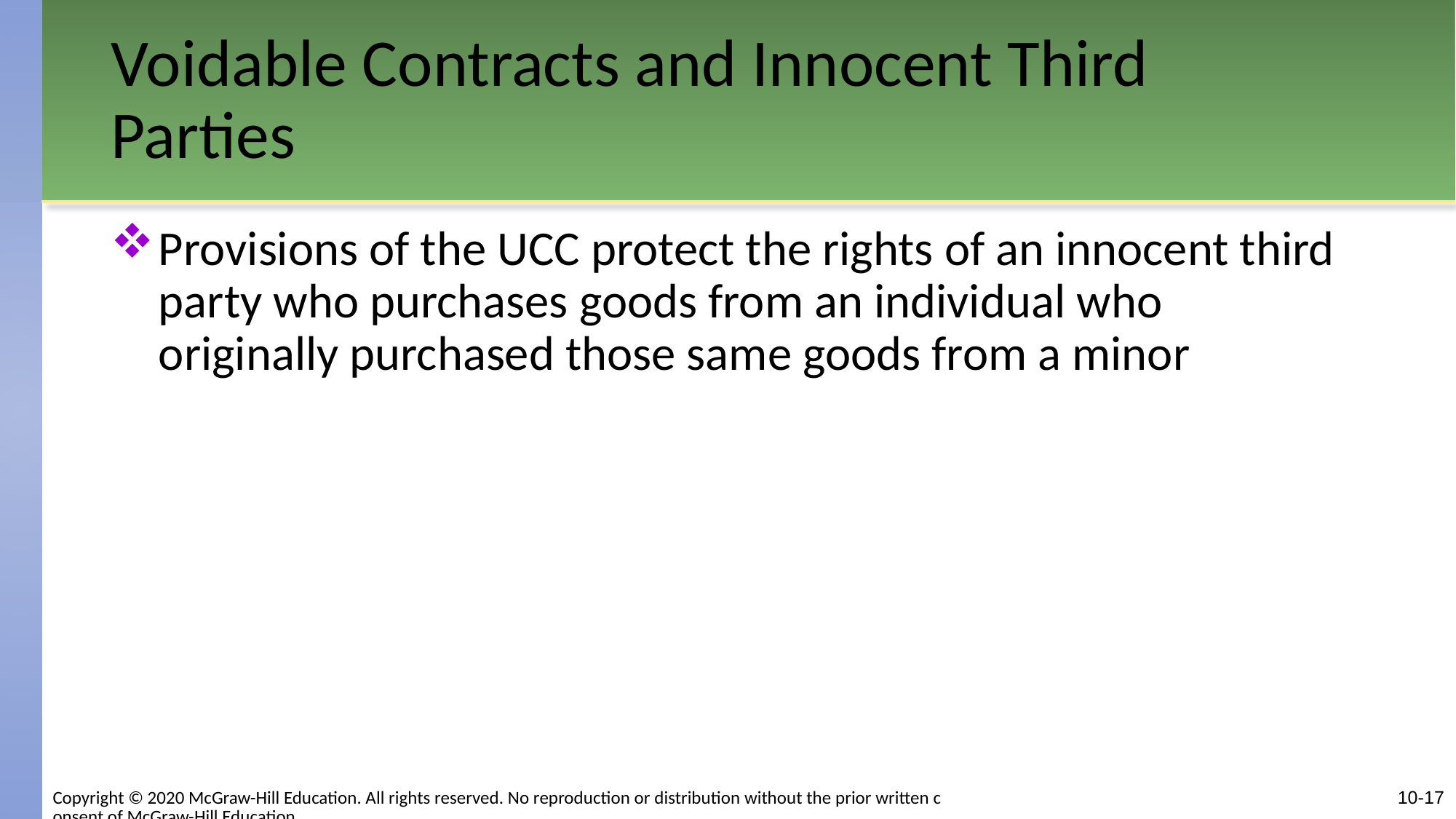

# Voidable Contracts and Innocent Third Parties
Provisions of the UCC protect the rights of an innocent third party who purchases goods from an individual who originally purchased those same goods from a minor
Copyright © 2020 McGraw-Hill Education. All rights reserved. No reproduction or distribution without the prior written consent of McGraw-Hill Education.
10-17